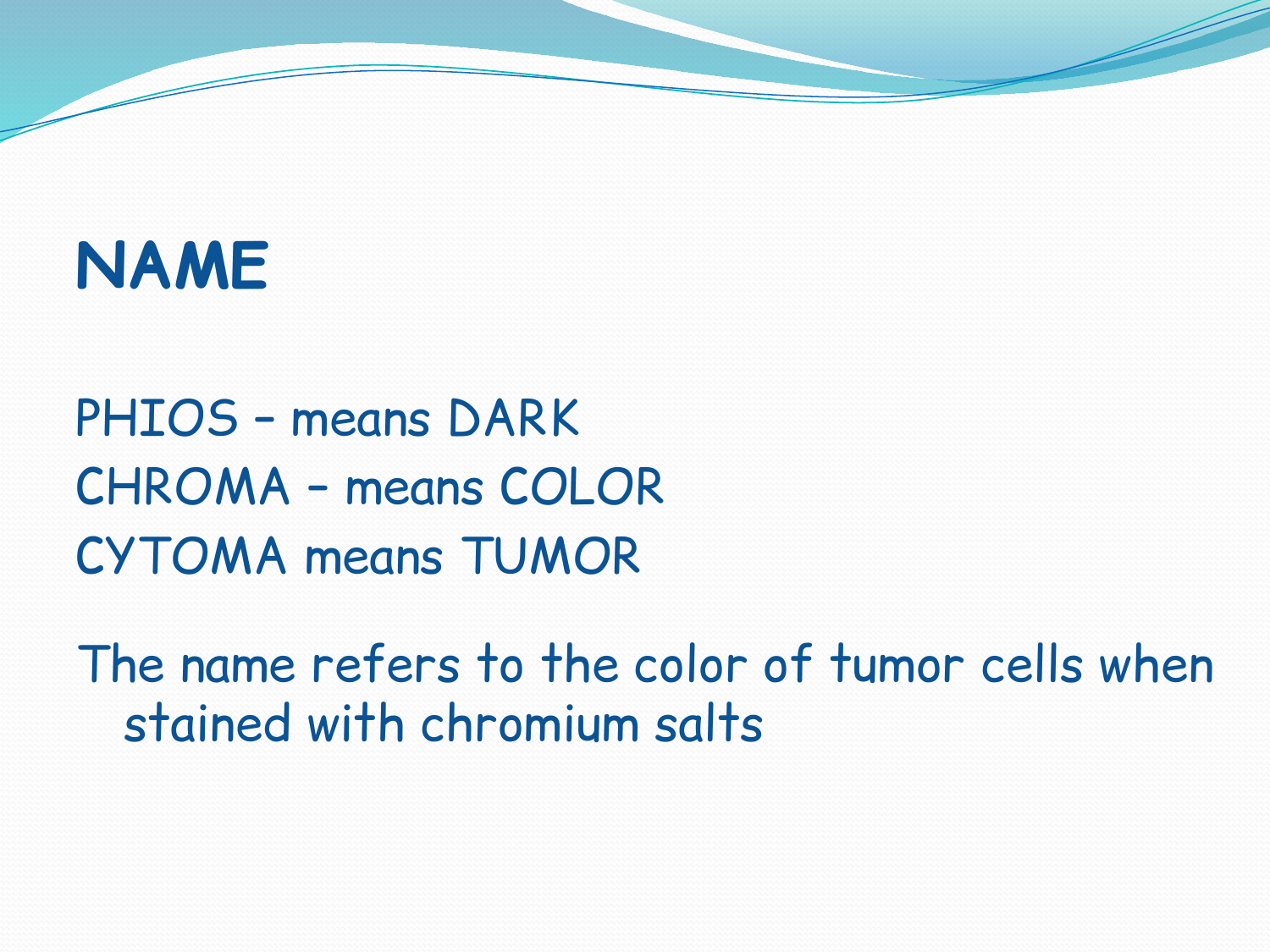

NAME

PHIOS – means DARK
CHROMA – means COLOR
CYTOMA means TUMOR

The name refers to the color of tumor cells when stained with chromium salts